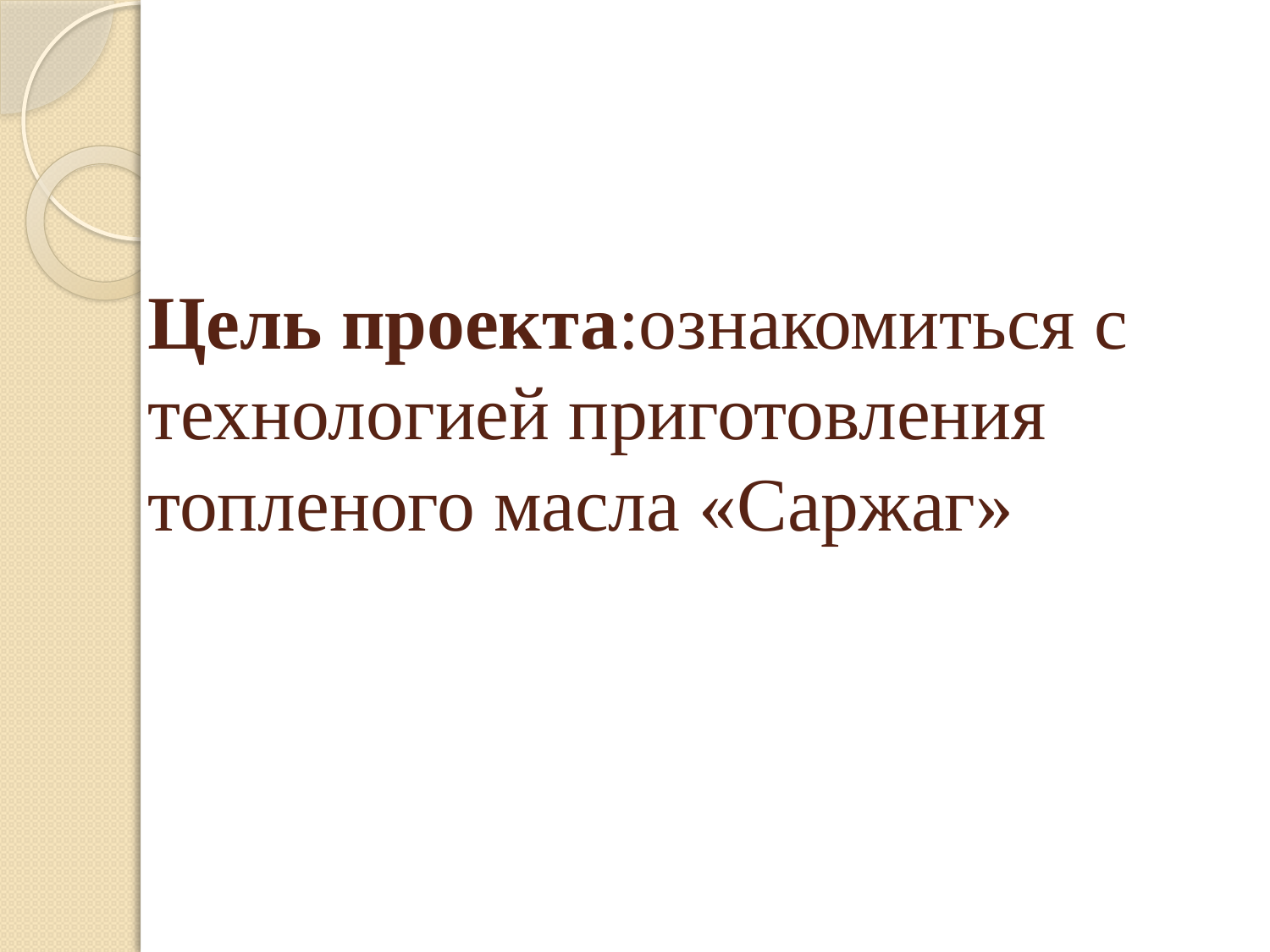

# Цель проекта:ознакомиться с технологией приготовления топленого масла «Саржаг»